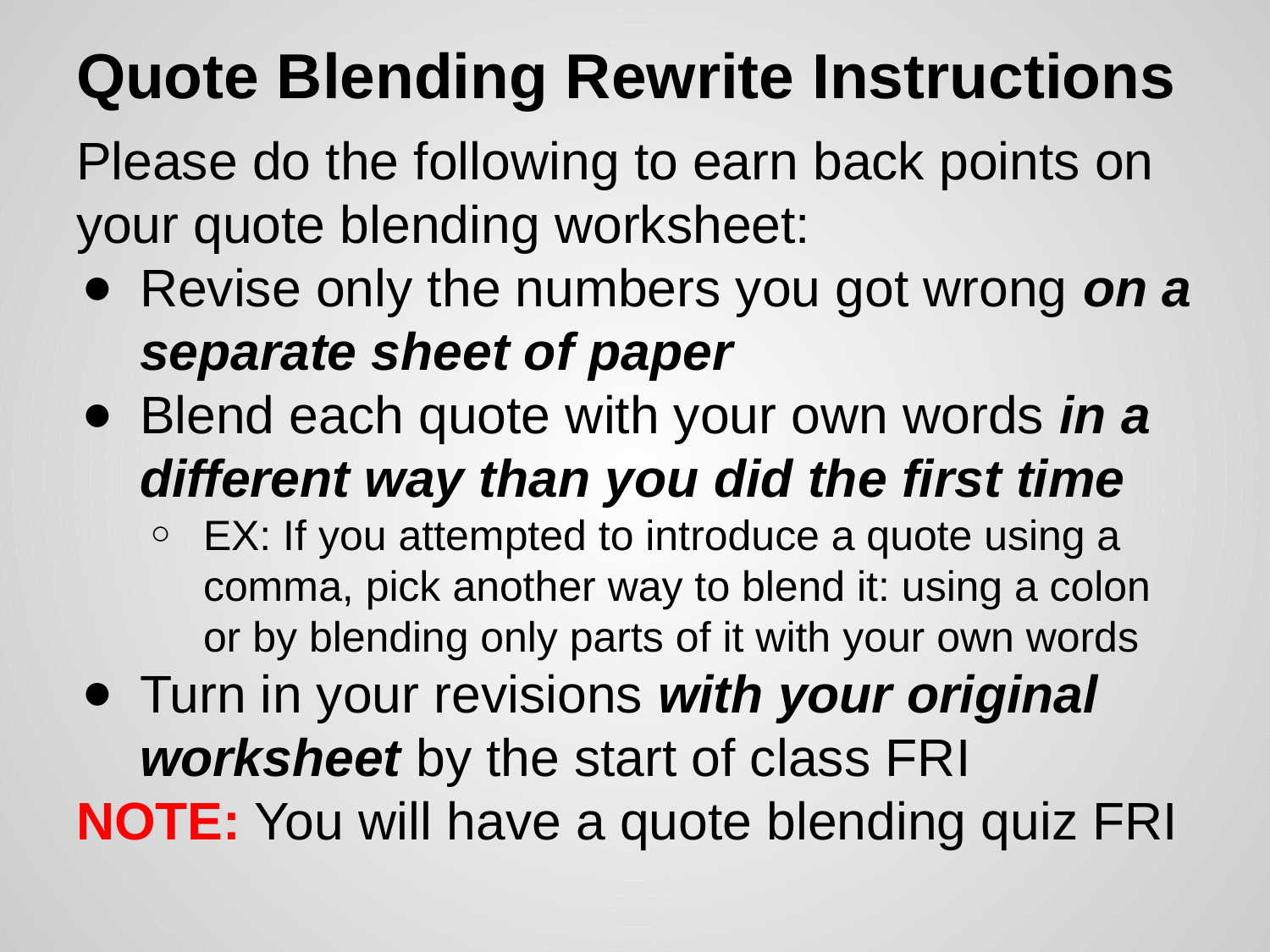

# Quote Blending Rewrite Instructions
Please do the following to earn back points on your quote blending worksheet:
Revise only the numbers you got wrong on a separate sheet of paper
Blend each quote with your own words in a different way than you did the first time
EX: If you attempted to introduce a quote using a comma, pick another way to blend it: using a colon or by blending only parts of it with your own words
Turn in your revisions with your original worksheet by the start of class FRI
NOTE: You will have a quote blending quiz FRI